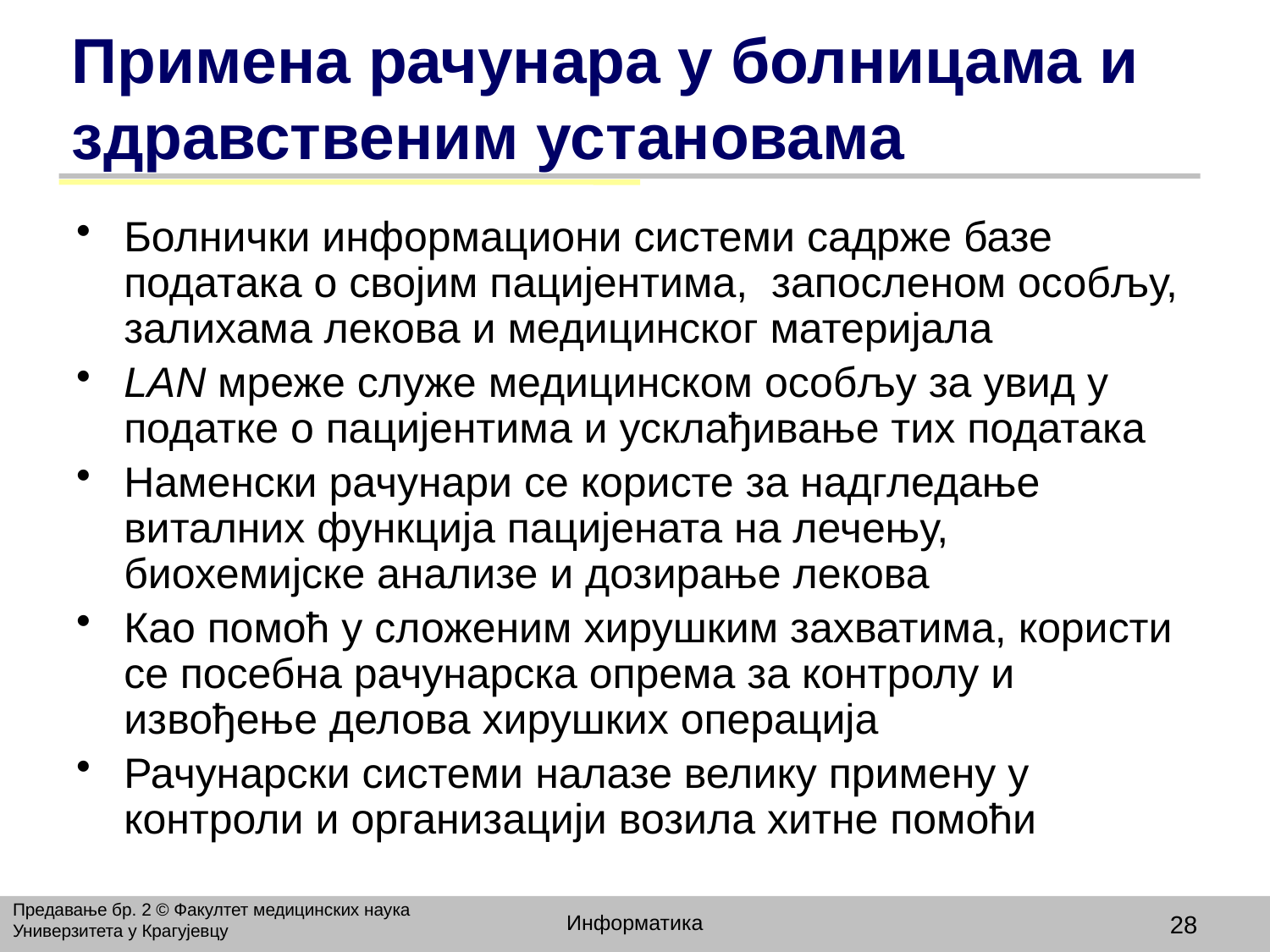

# Примена рачунара у болницама и здравственим установама
Болнички информациони системи садрже базе података о својим пацијентима,  запосленом особљу, залихама лекова и медицинског материјала
LAN мреже служе медицинском особљу за увид у податке о пацијентима и усклађивање тих података
Наменски рачунари се користе за надгледање виталних функција пацијената на лечењу, биохемијске анализе и дозирање лекова
Као помоћ у сложеним хирушким захватима, користи се посебна рачунарска опрема за контролу и извођење делова хирушких операција
Рачунарски системи налазе велику примену у контроли и организацији возила хитне помоћи
Предавање бр. 2 © Факултет медицинских наука Универзитета у Крагујевцу
Информатика
28